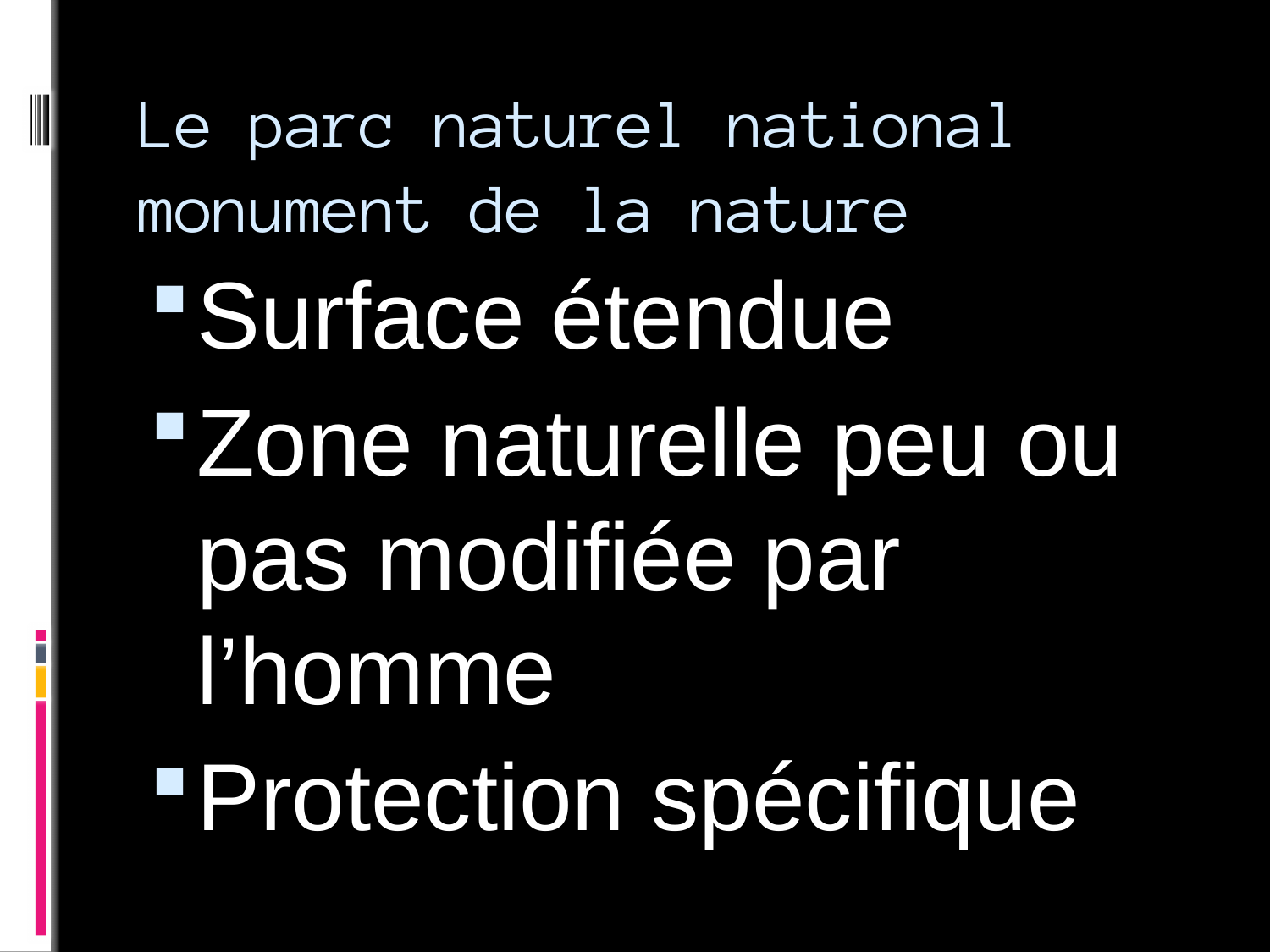

# Le parc naturel national monument de la nature
Surface étendue
Zone naturelle peu ou pas modifiée par l’homme
Protection spécifique